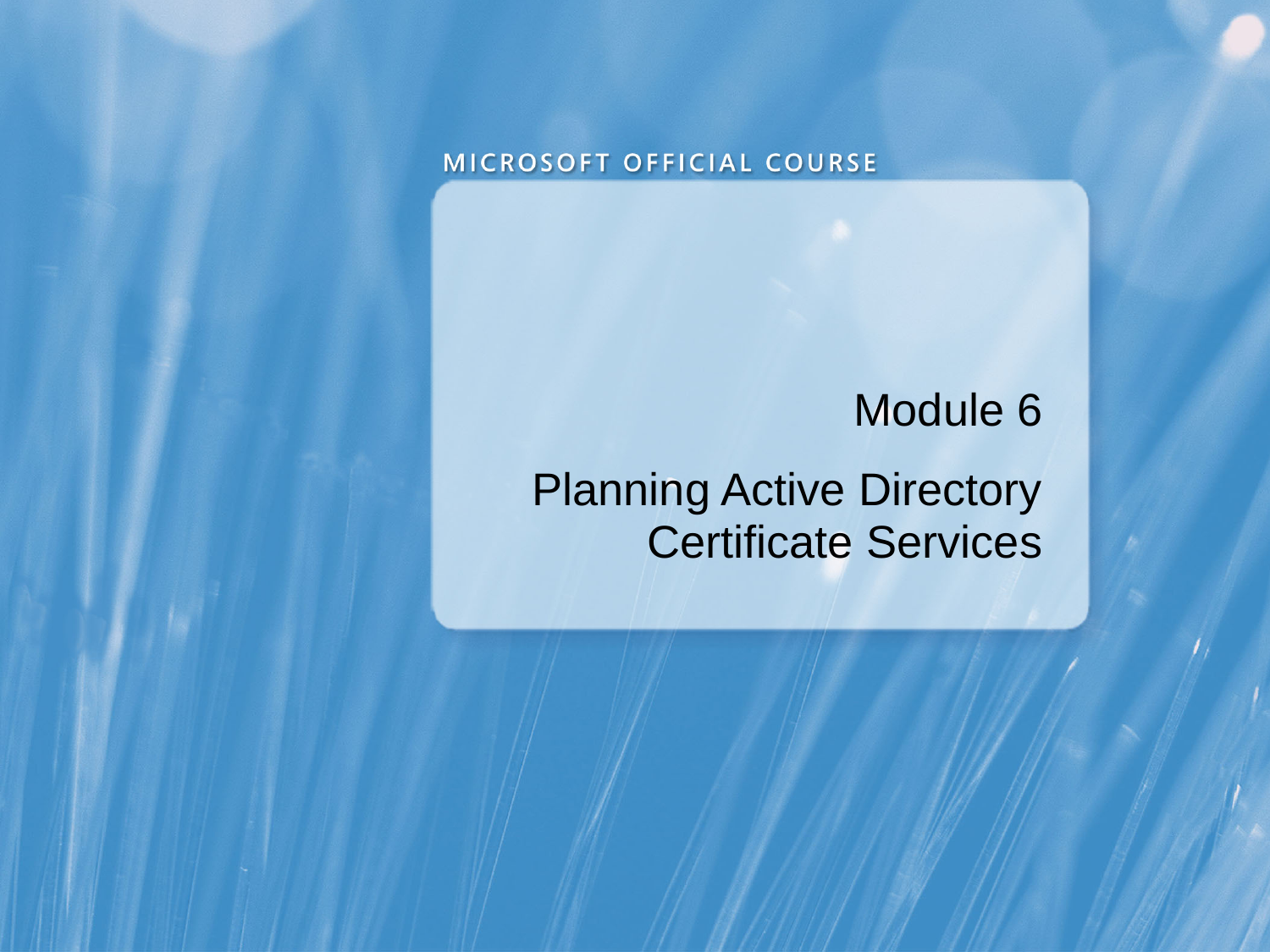

Module 6
Planning Active Directory Certificate Services